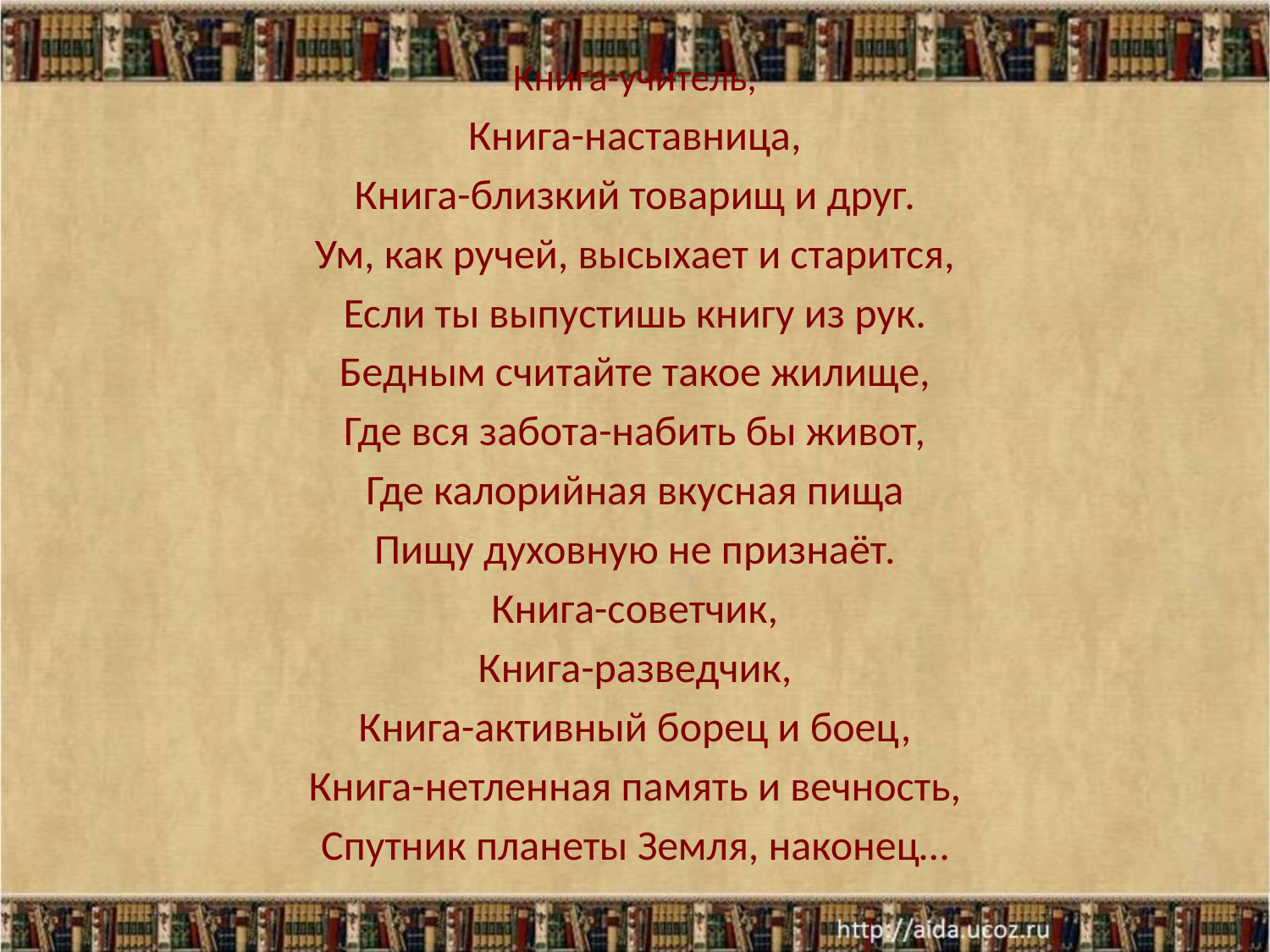

#
Книга-учитель,
Книга-наставница,
Книга-близкий товарищ и друг.
Ум, как ручей, высыхает и старится,
Если ты выпустишь книгу из рук.
Бедным считайте такое жилище,
Где вся забота-набить бы живот,
Где калорийная вкусная пища
Пищу духовную не признаёт.
Книга-советчик,
Книга-разведчик,
Книга-активный борец и боец,
Книга-нетленная память и вечность,
Спутник планеты Земля, наконец…